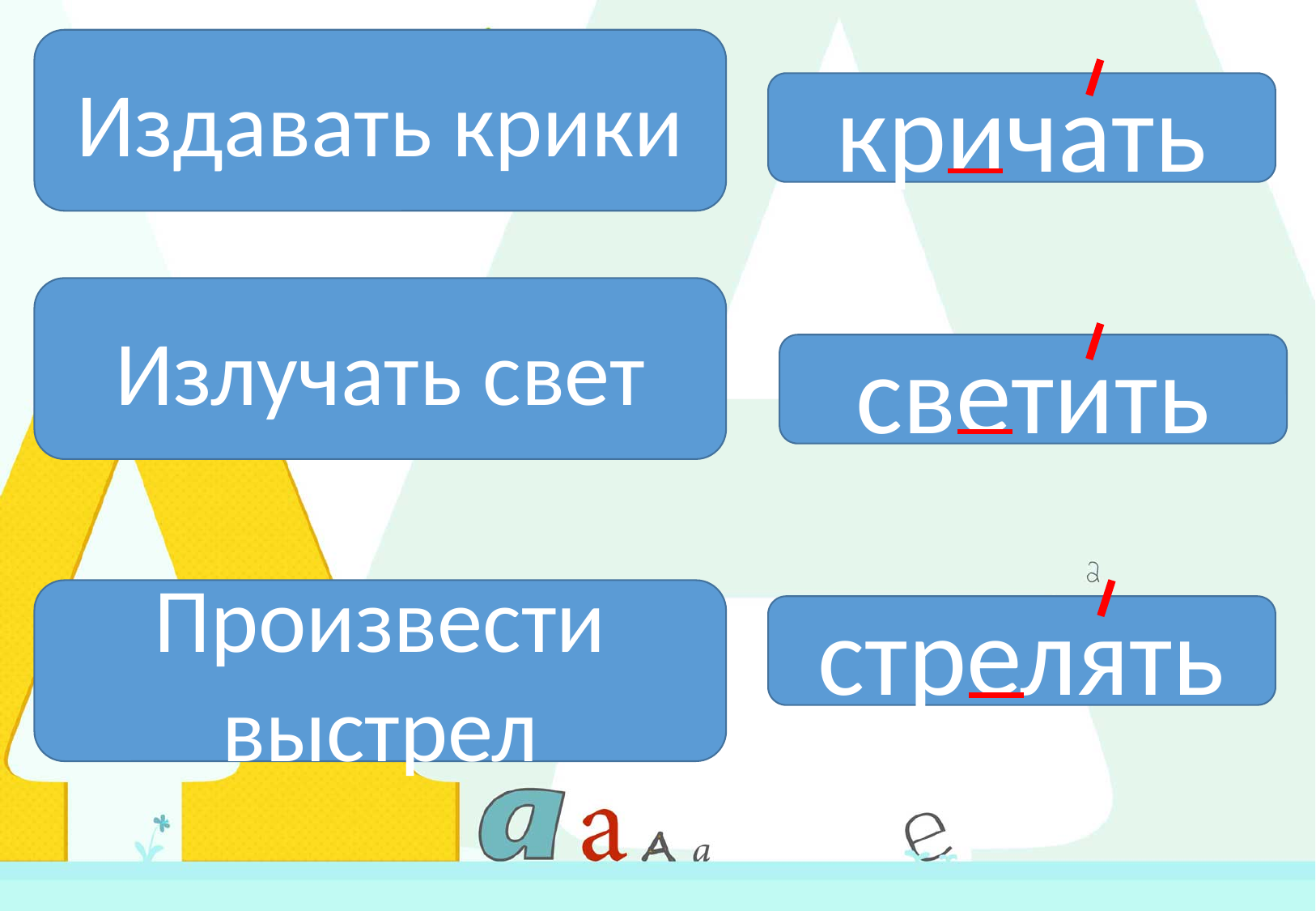

Издавать крики
кричать
Излучать свет
светить
Произвести выстрел
стрелять